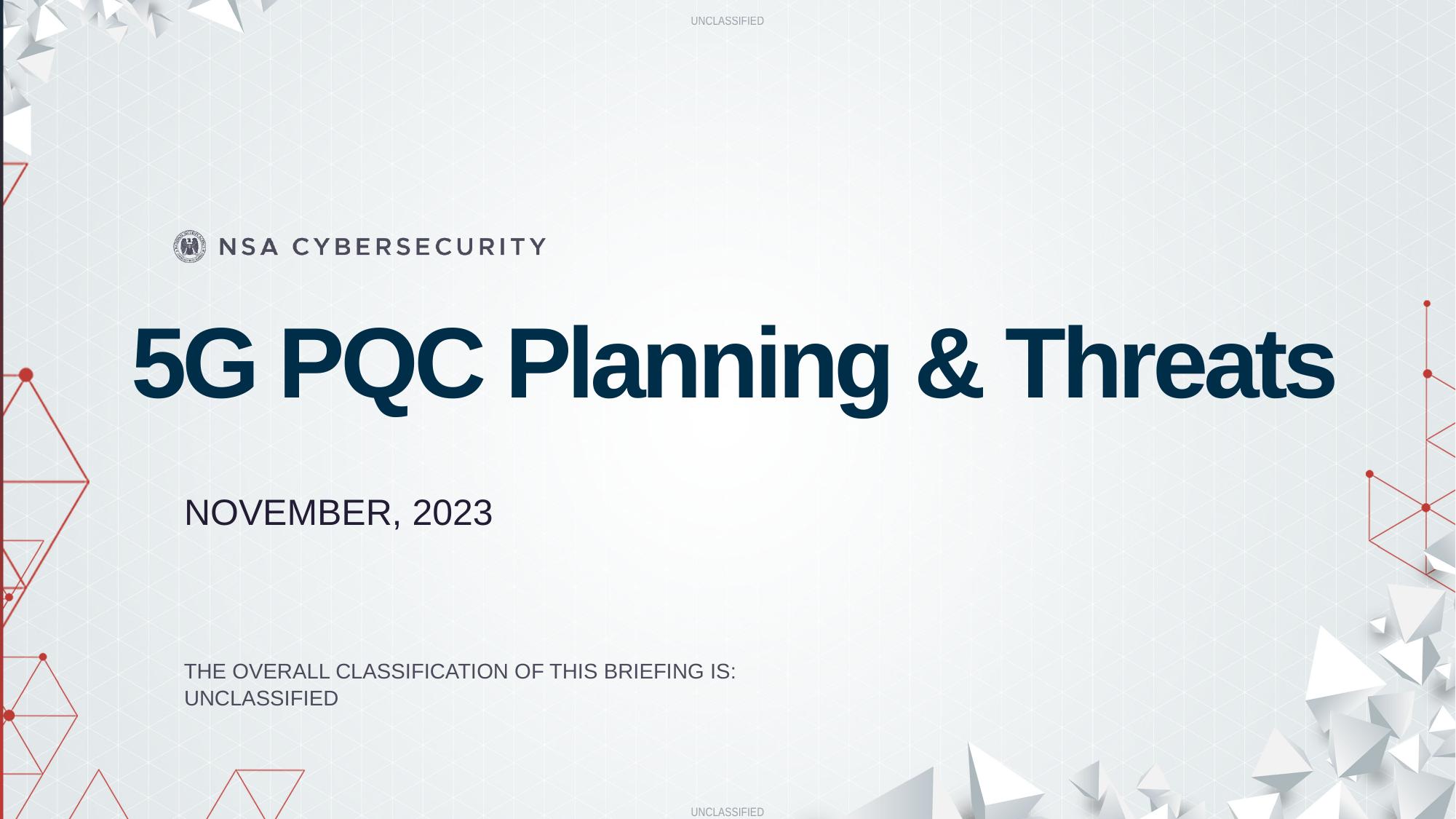

UNCLASSIFIED
5G PQC Planning & Threats
November, 2023
UNCLASSIFIED
UNCLASSIFIED